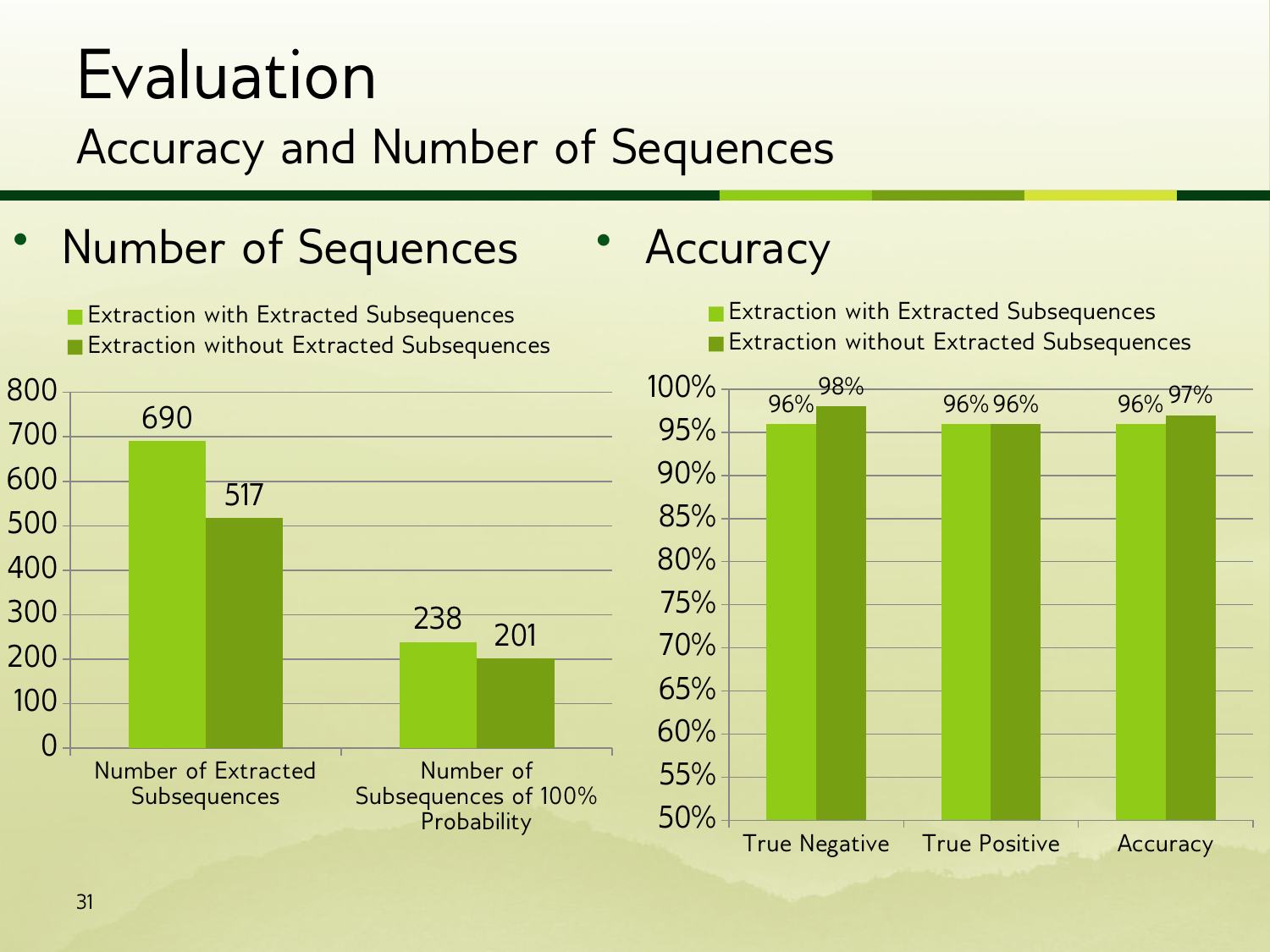

# Evaluation Accuracy and Number of Sequences

Number of Sequences

Accuracy

### Chart

| Category | Extraction with Extracted Subsequences | Extraction without Extracted Subsequences |
|---|---|---|
| True Negative | 0.96 | 0.98 |
| True Positive | 0.96 | 0.96 |
| Accuracy | 0.96 | 0.97 |

### Chart

| Category | Extraction with Extracted Subsequences | Extraction without Extracted Subsequences |
|---|---|---|
| Number of Extracted Subsequences | 690.0 | 517.0 |
| Number of Subsequences of 100% Probability
 | 238.0 | 201.0 |
31